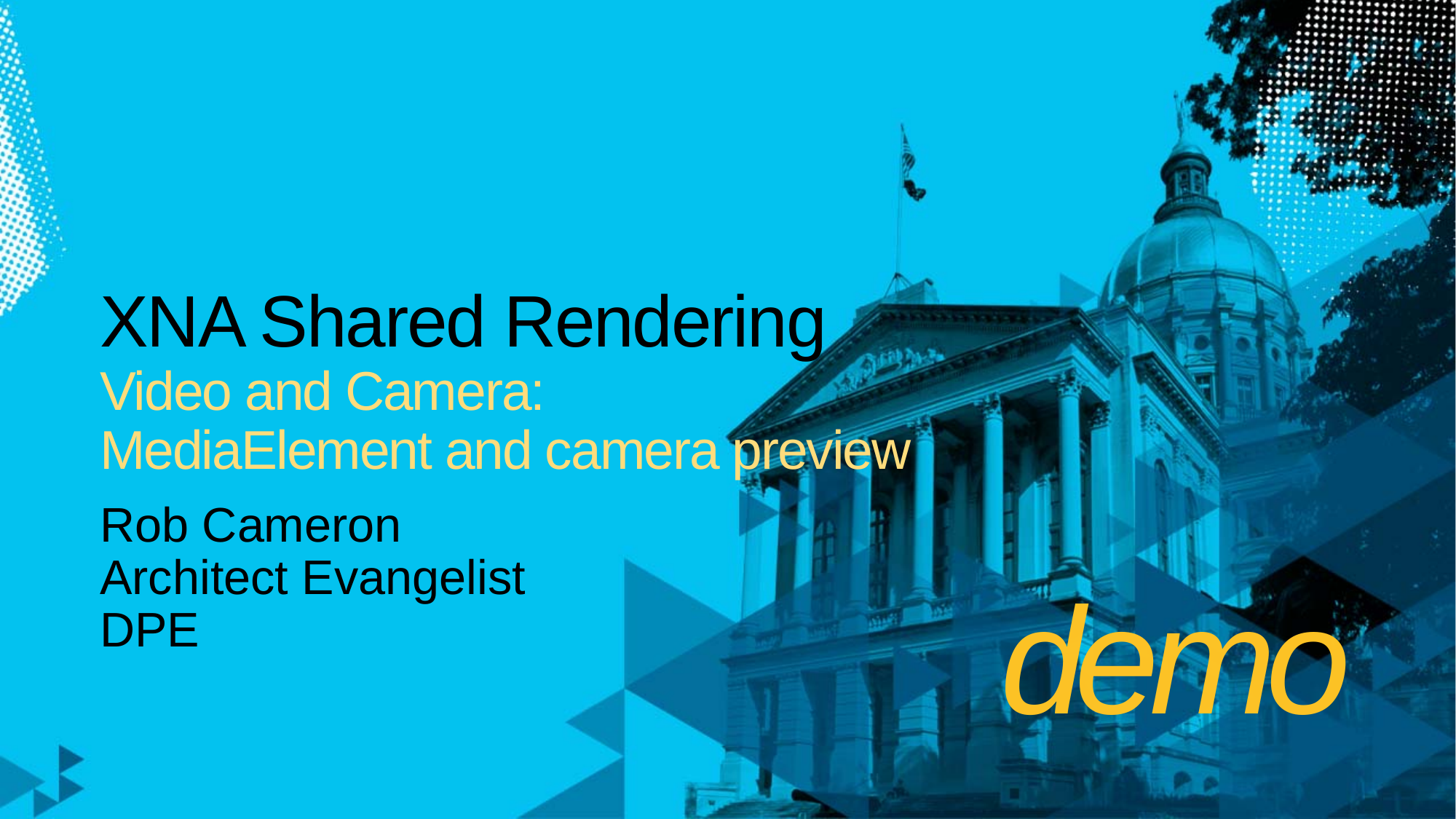

# XNA Shared Rendering Video and Camera: MediaElement and camera preview
Rob Cameron
Architect Evangelist
DPE
demo